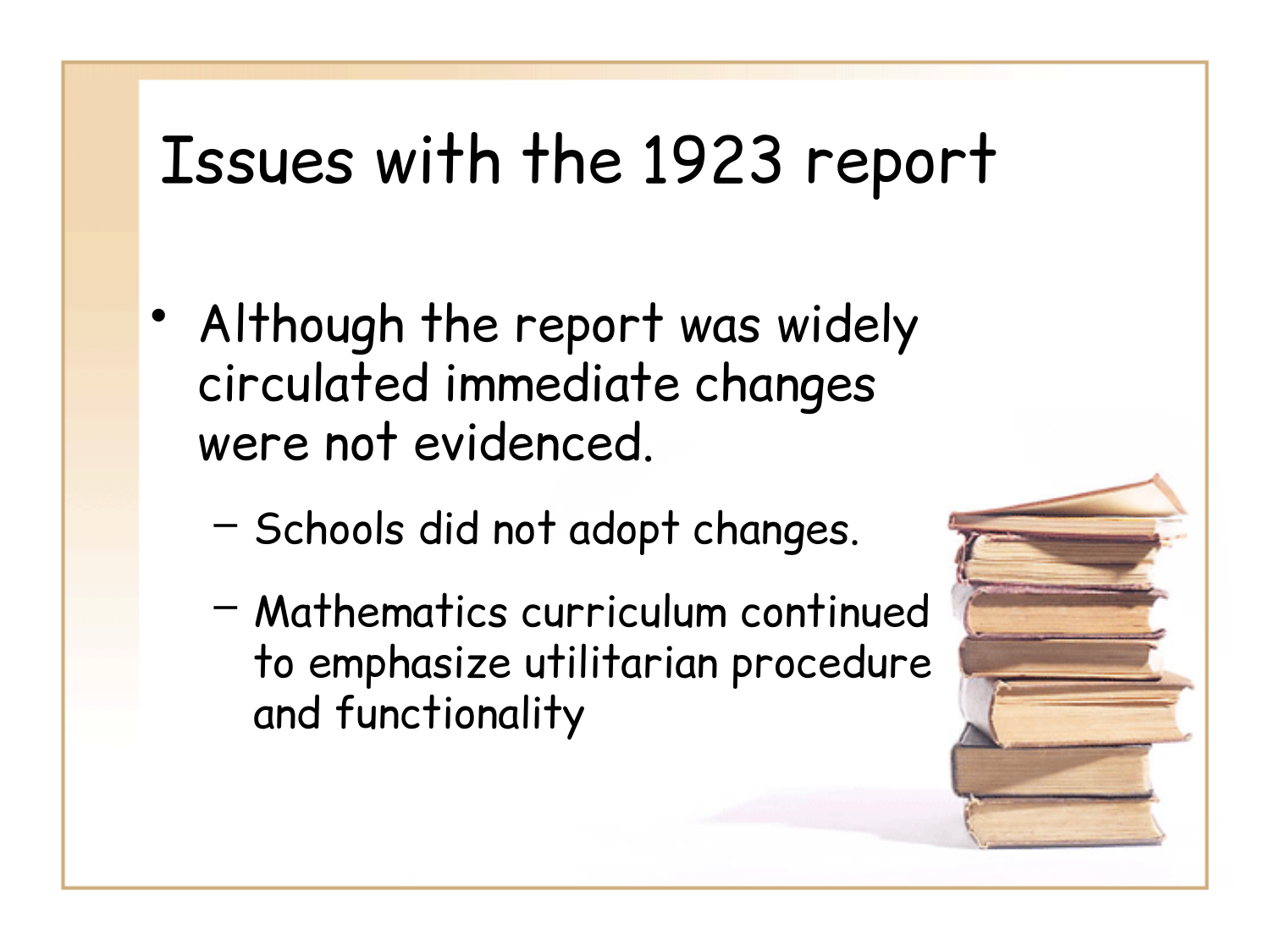

# Issues with the 1923 report
Although the report was widely circulated immediate changes were not evidenced.
Schools did not adopt changes.
Mathematics curriculum continued to emphasize utilitarian procedure and functionality